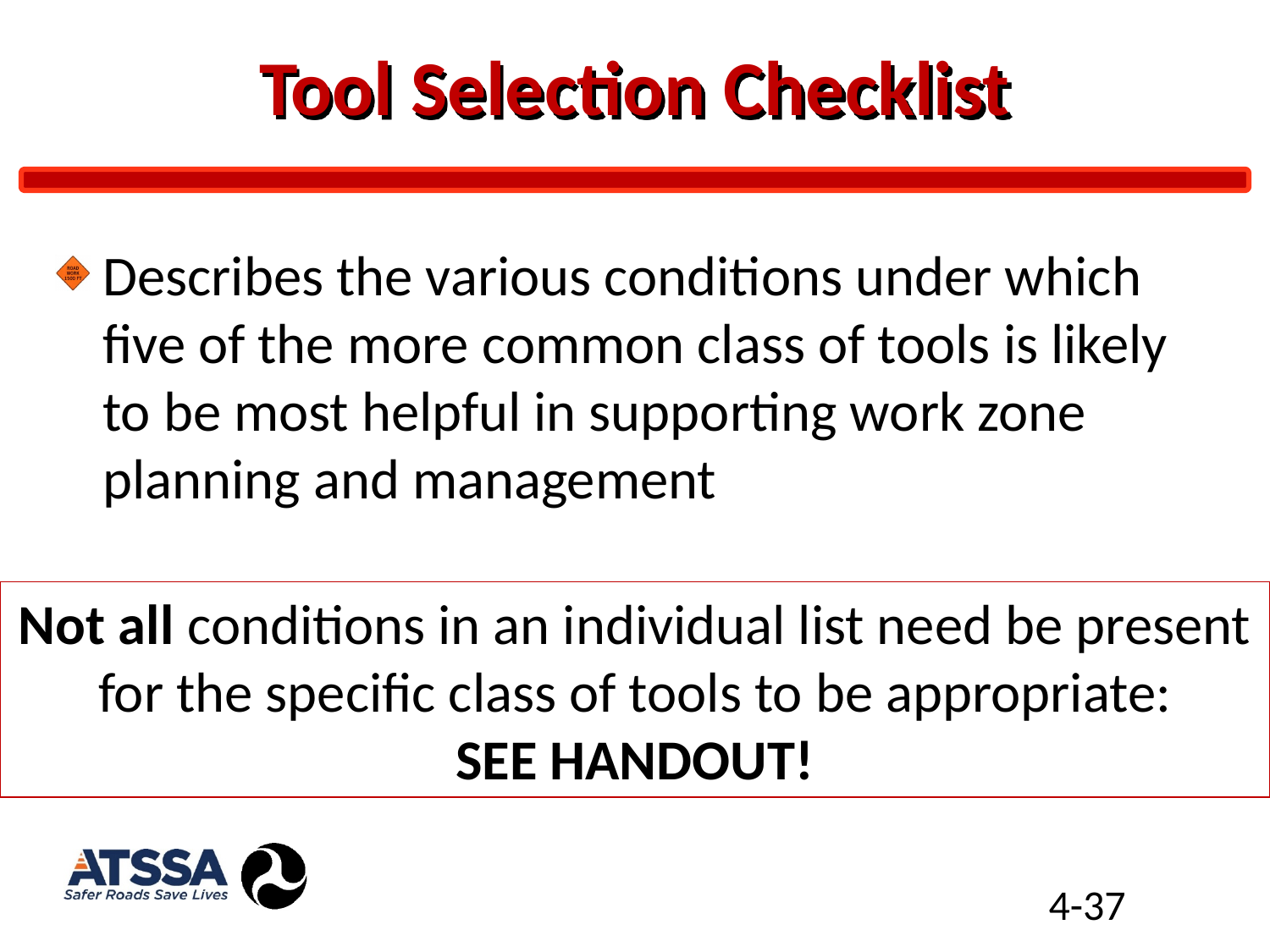

# Tool Selection Checklist
Describes the various conditions under which five of the more common class of tools is likely to be most helpful in supporting work zone planning and management
Not all conditions in an individual list need be present for the specific class of tools to be appropriate:
SEE HANDOUT!